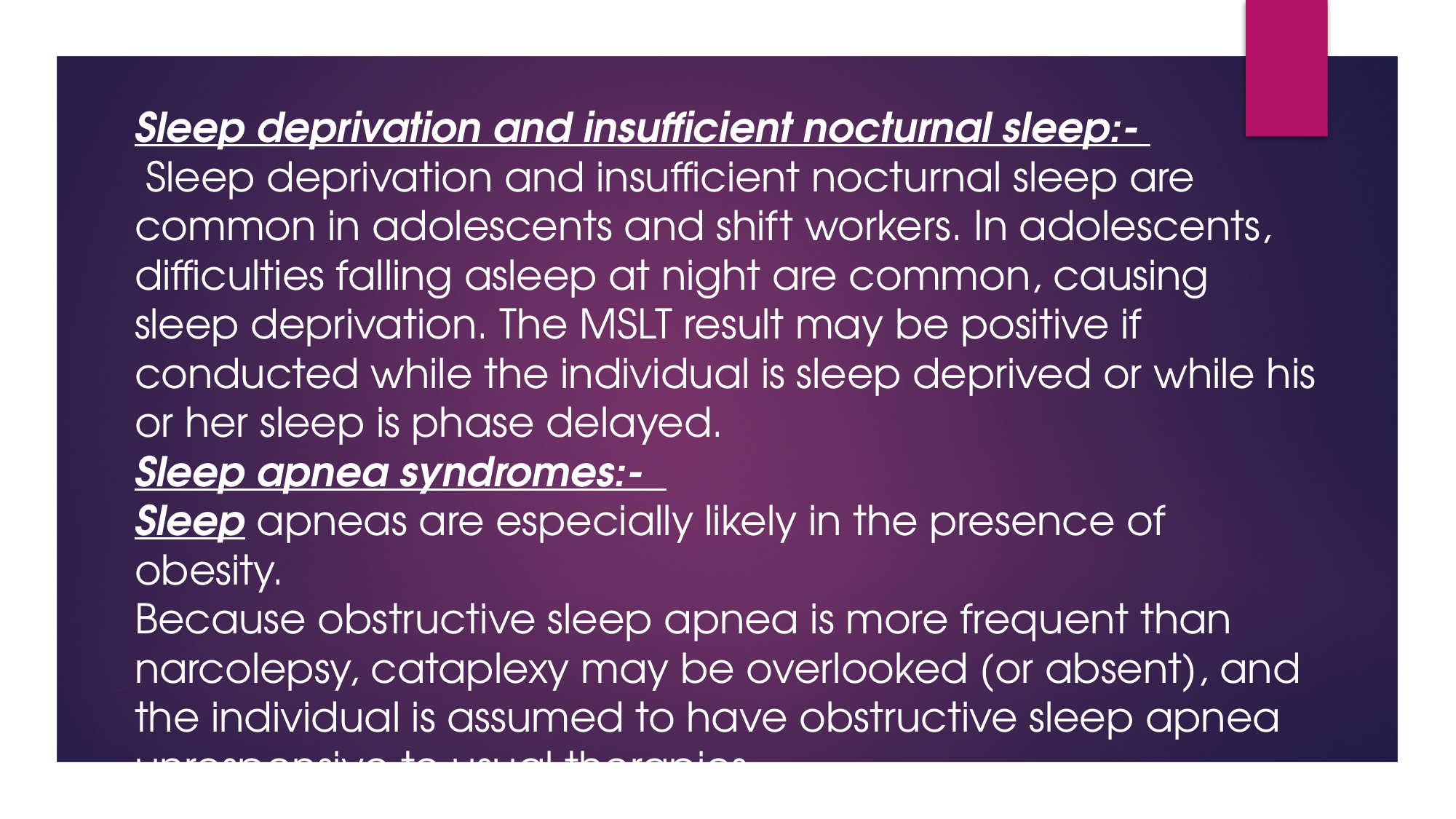

Sleep deprivation and insufficient nocturnal sleep:-
 Sleep deprivation and insufficient nocturnal sleep are common in adolescents and shift workers. In adolescents, difficulties falling asleep at night are common, causing sleep deprivation. The MSLT result may be positive if conducted while the individual is sleep deprived or while his or her sleep is phase delayed.
Sleep apnea syndromes:-
Sleep apneas are especially likely in the presence of obesity.
Because obstructive sleep apnea is more frequent than narcolepsy, cataplexy may be overlooked (or absent), and the individual is assumed to have obstructive sleep apnea unresponsive to usual therapies.